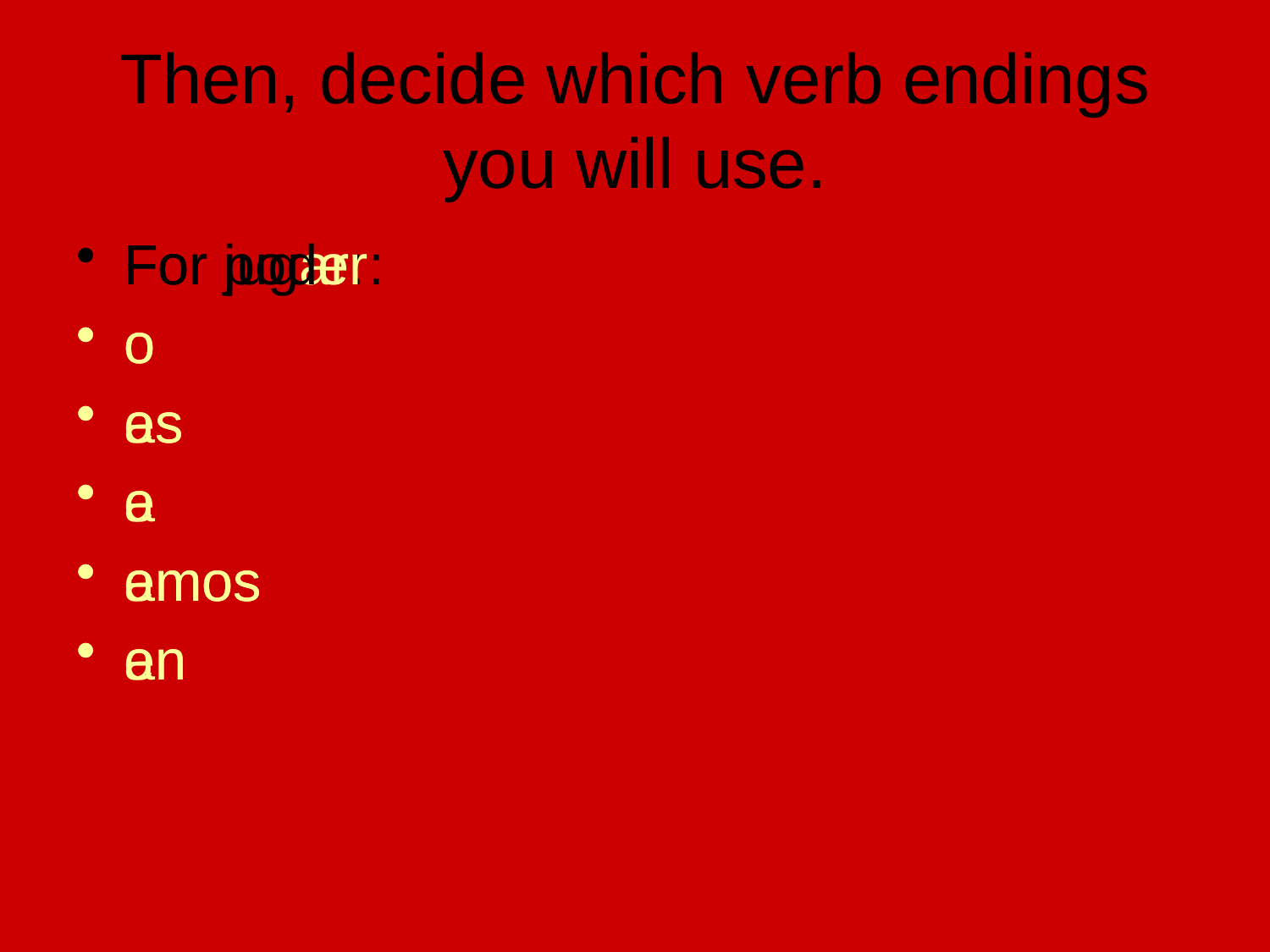

# Then, decide which verb endings you will use.
For jugar:
o
as
a
amos
an
For poder:
o
es
e
emos
en